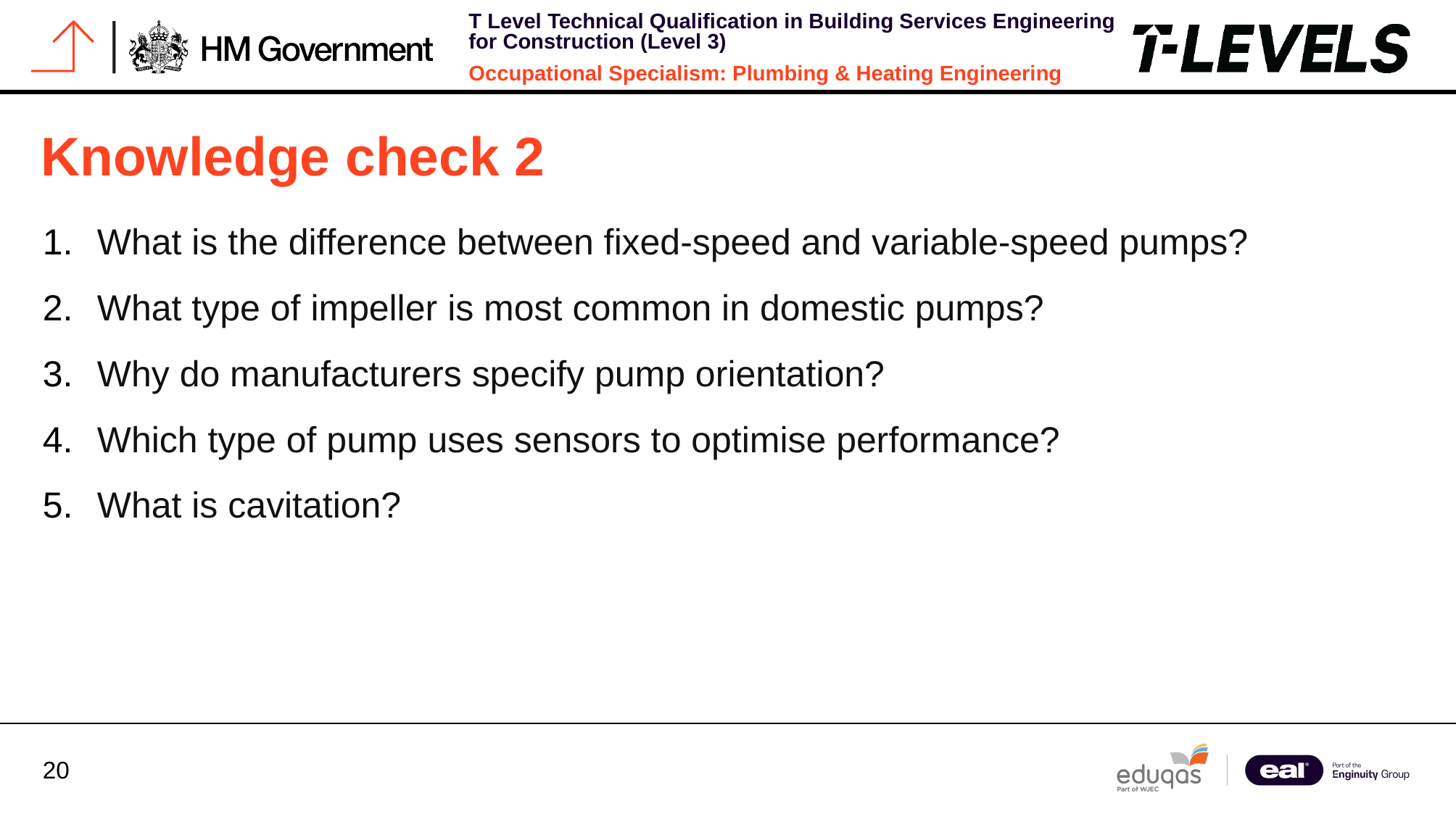

# Knowledge check 2
What is the difference between fixed-speed and variable-speed pumps?
What type of impeller is most common in domestic pumps?
Why do manufacturers specify pump orientation?
Which type of pump uses sensors to optimise performance?
What is cavitation?